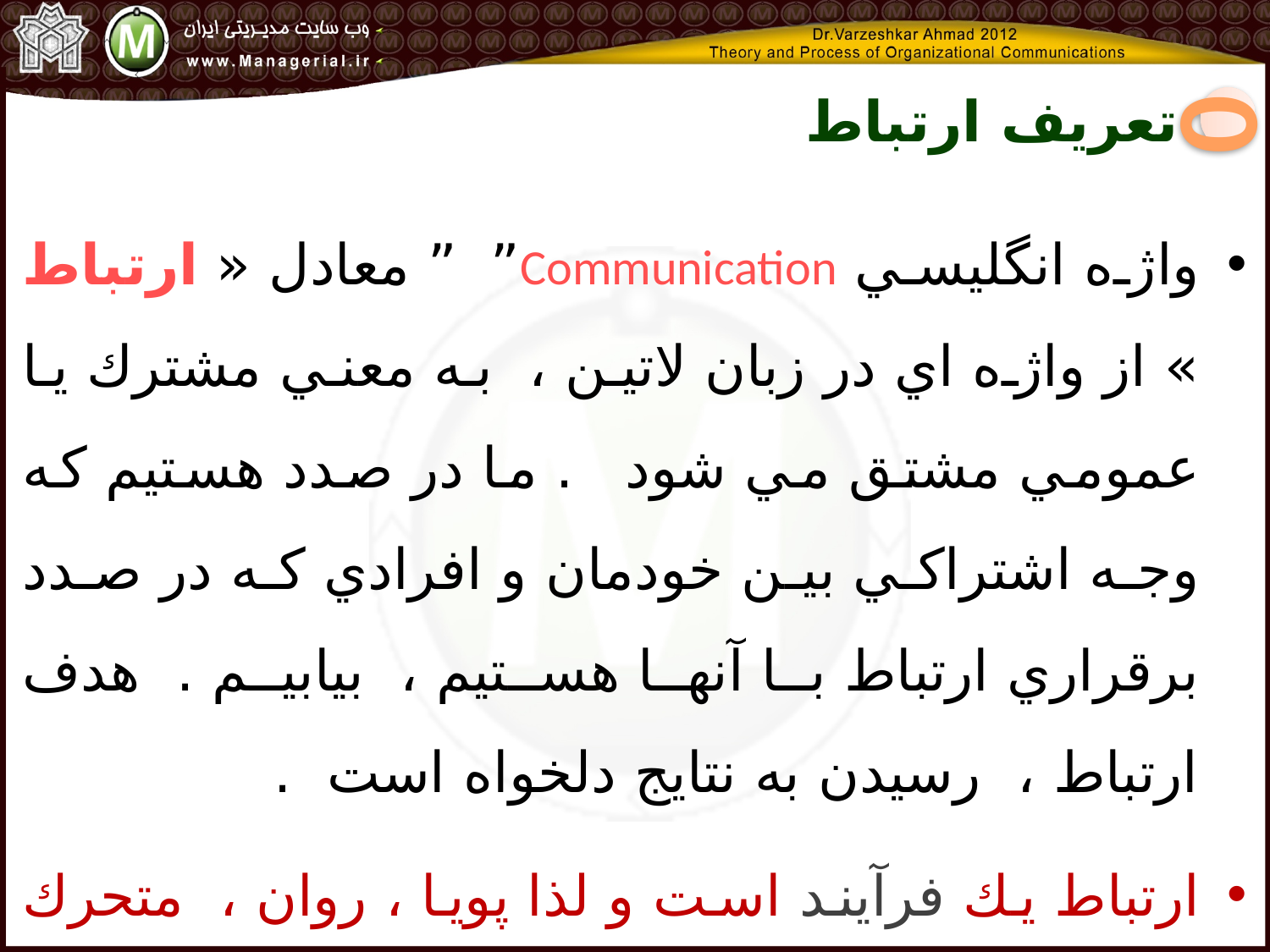

تعریف ارتباط
0
واژه انگليسي Communication” ” معادل « ارتباط » از واژه اي در زبان لاتين ،  به معني مشترك يا عمومي مشتق مي شود  . ما در صدد هستيم كه وجه اشتراكي بين خودمان و افرادي كه در صدد برقراري ارتباط با آنها هستيم ،  بيابيم .  هدف ارتباط ،  رسيدن به نتايج دلخواه است  .
ارتباط يك فرآيند است و لذا پويا ، روان ،  متحرك و هميشه در تغيير است .  پس ساكن نيست .